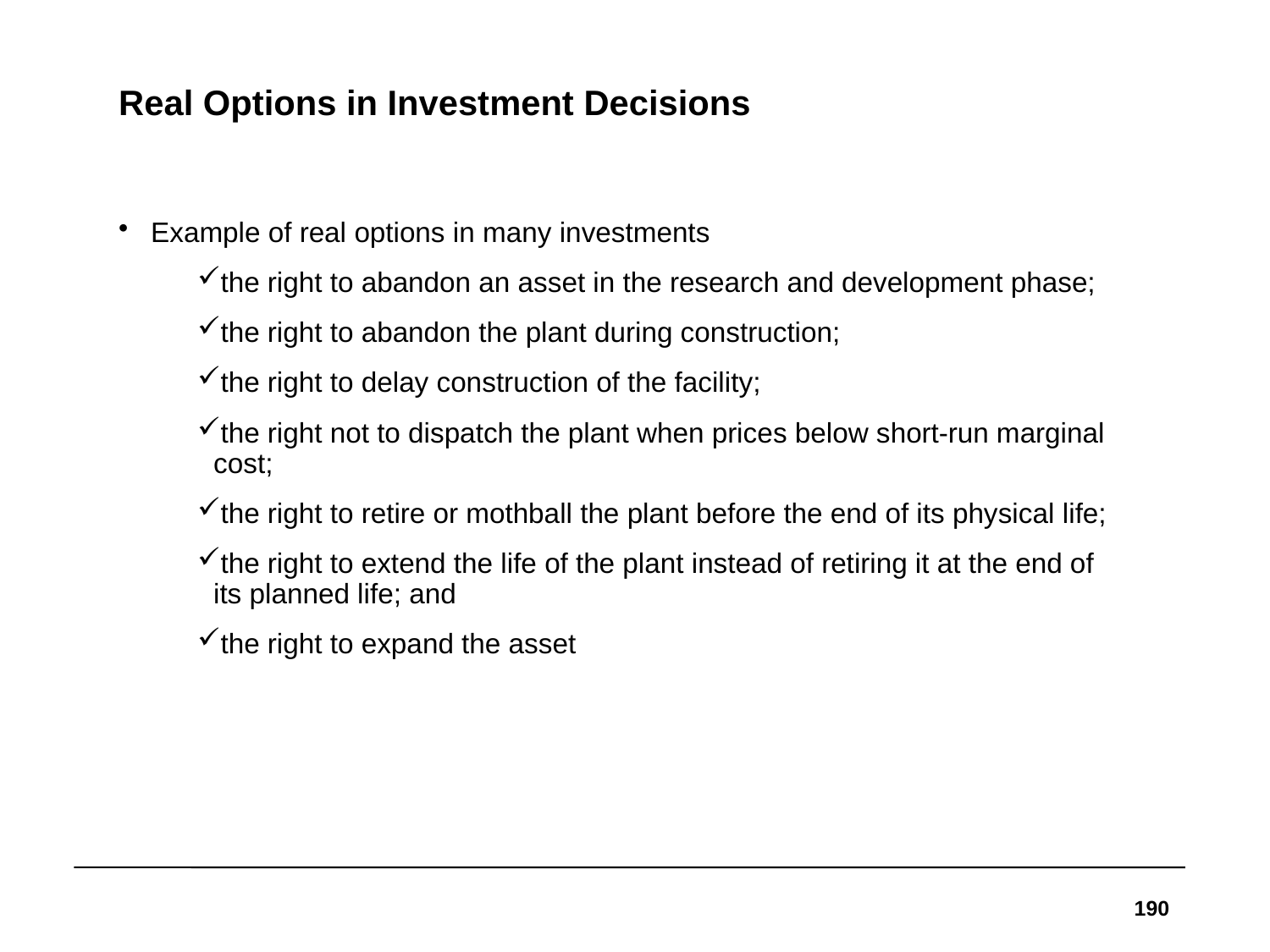

# Real Options in Investment Decisions
Example of real options in many investments
the right to abandon an asset in the research and development phase;
the right to abandon the plant during construction;
the right to delay construction of the facility;
the right not to dispatch the plant when prices below short-run marginal cost;
the right to retire or mothball the plant before the end of its physical life;
the right to extend the life of the plant instead of retiring it at the end of its planned life; and
the right to expand the asset